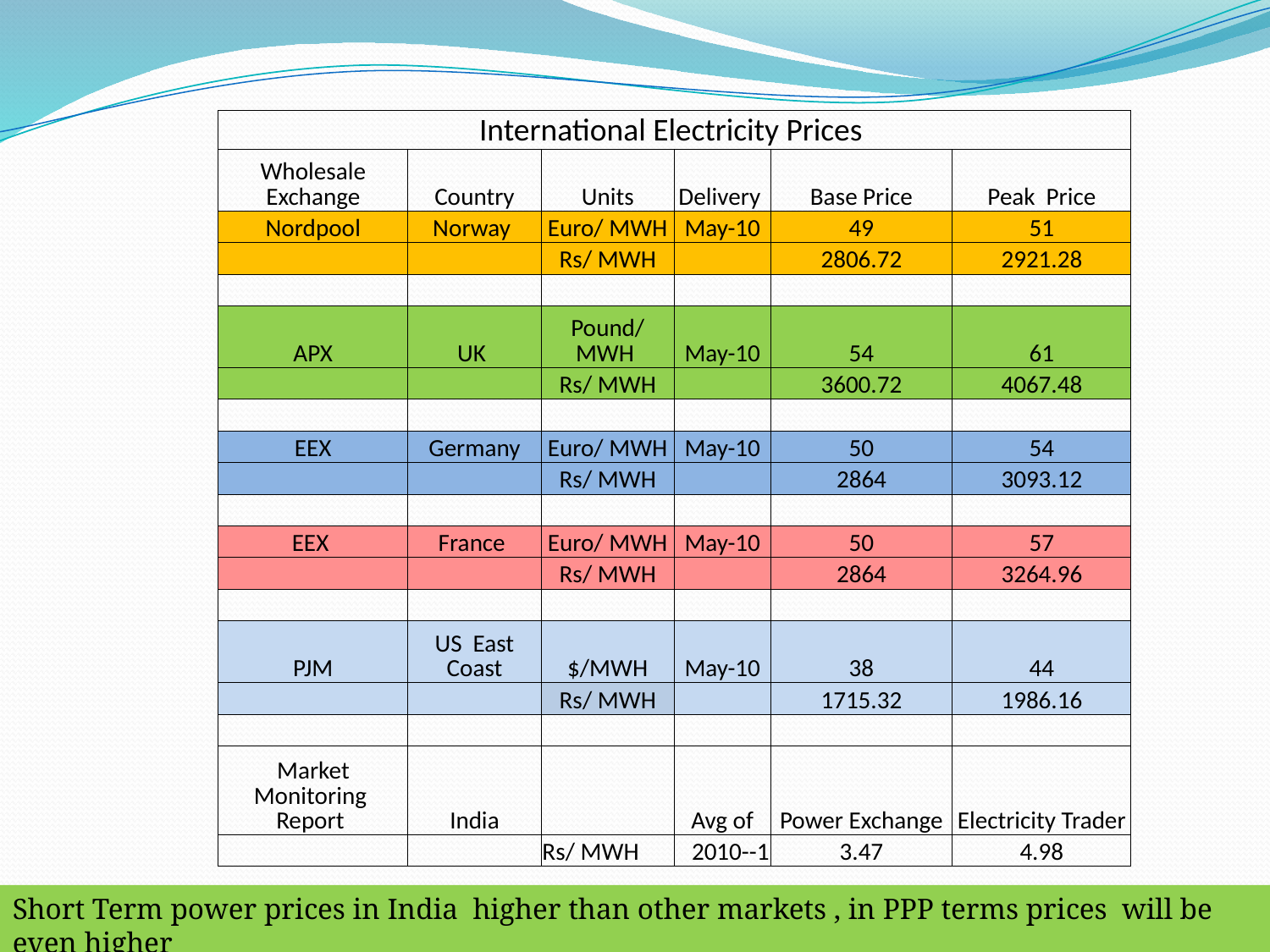

| International Electricity Prices |  |  |  |  |  |
| --- | --- | --- | --- | --- | --- |
| Wholesale Exchange | Country | Units | Delivery | Base Price | Peak Price |
| Nordpool | Norway | Euro/ MWH | May-10 | 49 | 51 |
|  |  | Rs/ MWH |  | 2806.72 | 2921.28 |
|  |  |  |  |  |  |
| APX | UK | Pound/ MWH | May-10 | 54 | 61 |
|  |  | Rs/ MWH |  | 3600.72 | 4067.48 |
|  |  |  |  |  |  |
| EEX | Germany | Euro/ MWH | May-10 | 50 | 54 |
|  |  | Rs/ MWH |  | 2864 | 3093.12 |
|  |  |  |  |  |  |
| EEX | France | Euro/ MWH | May-10 | 50 | 57 |
|  |  | Rs/ MWH |  | 2864 | 3264.96 |
|  |  |  |  |  |  |
| PJM | US East Coast | $/MWH | May-10 | 38 | 44 |
|  |  | Rs/ MWH |  | 1715.32 | 1986.16 |
|  |  |  |  |  |  |
| Market Monitoring Report | India |  | Avg of | Power Exchange | Electricity Trader |
|  |  | Rs/ MWH | 2010--1 | 3.47 | 4.98 |
Short Term power prices in India  higher than other markets , in PPP terms prices  will be even higher